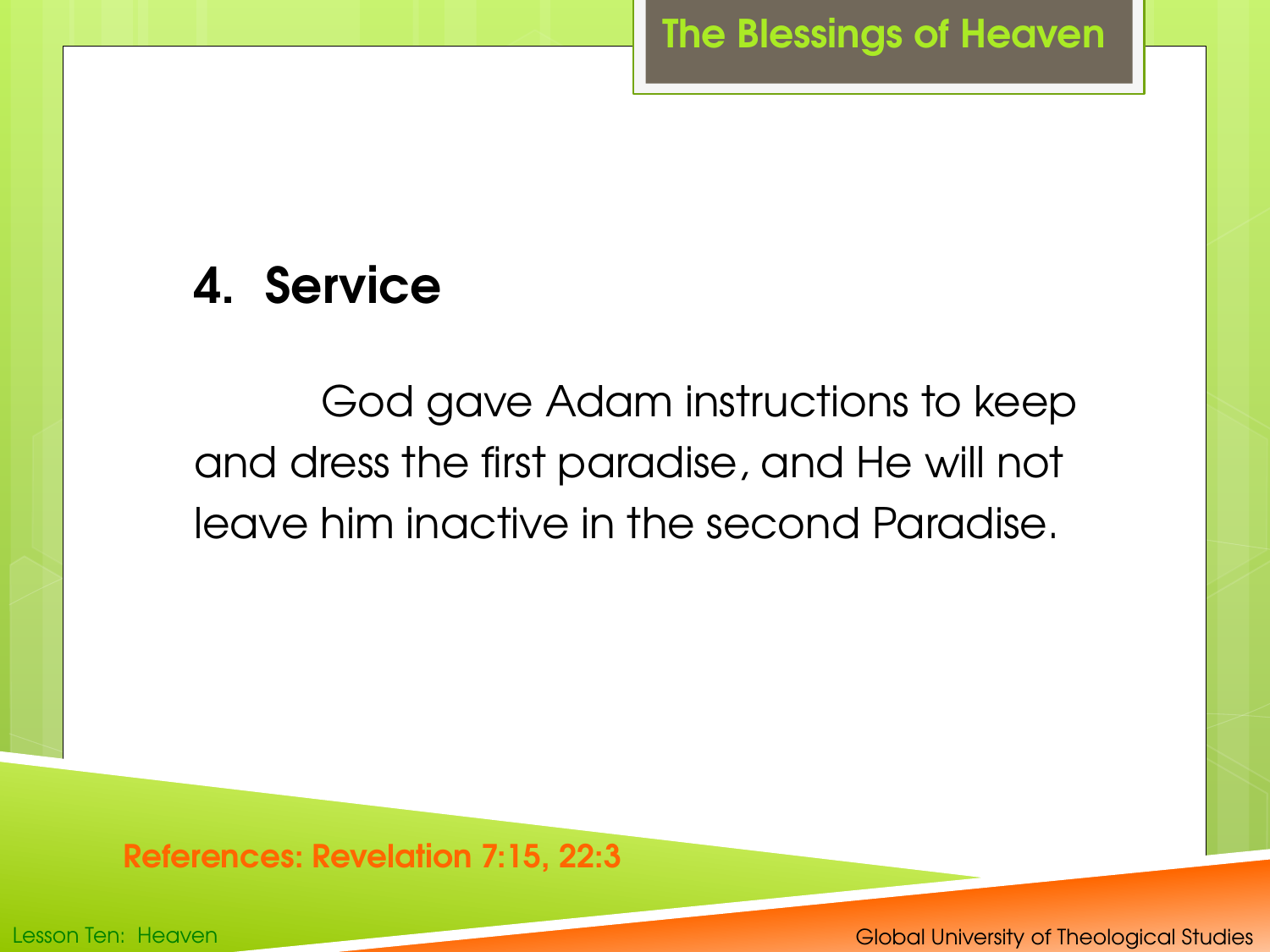

The Blessings of Heaven
Service

	God gave Adam instructions to keep and dress the first paradise, and He will not leave him inactive in the second Paradise.

 Global University of Theological Studies
Lesson Ten:  Heaven
References: Revelation 7:15, 22:3